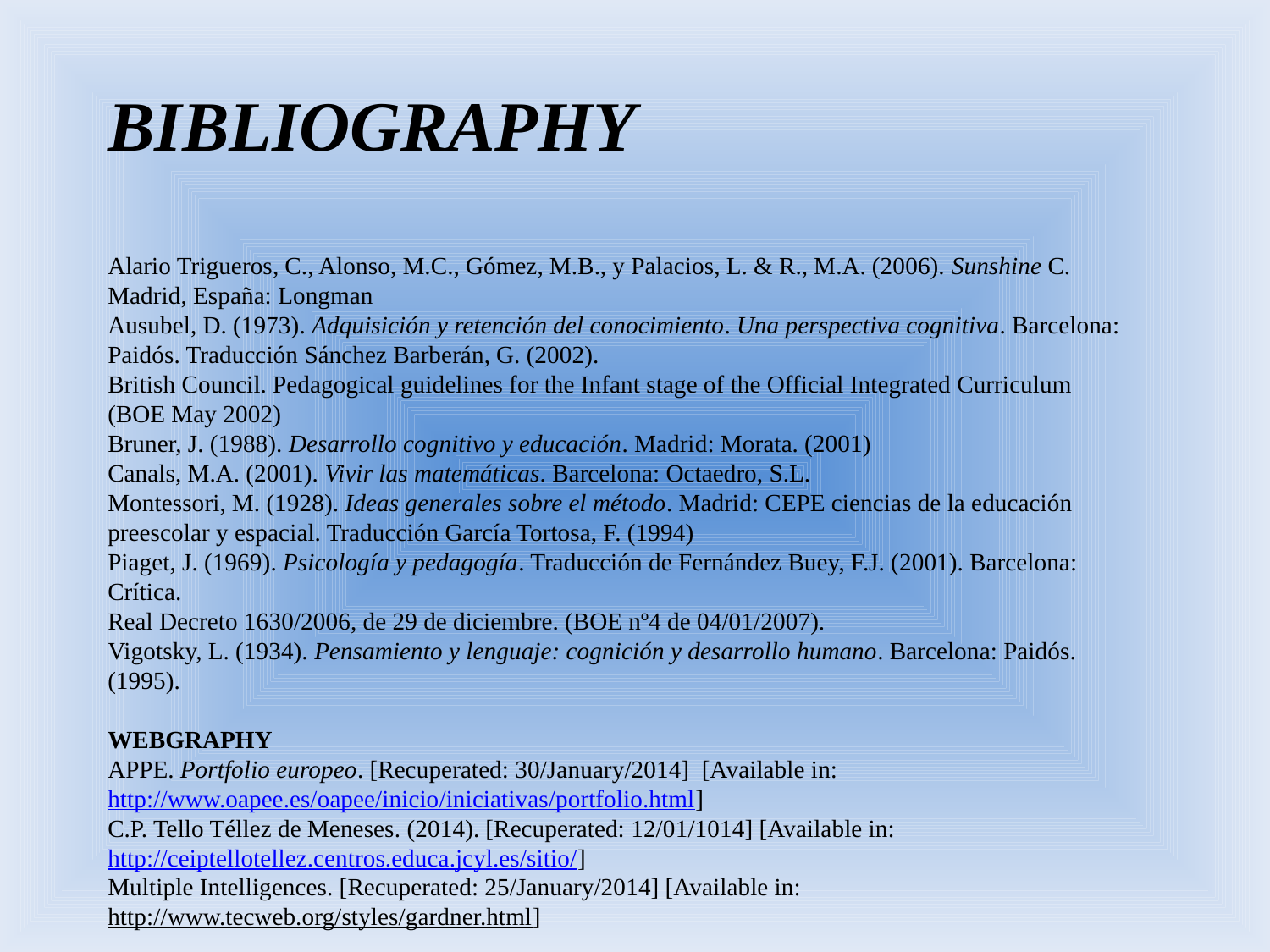

BIBLIOGRAPHY
Alario Trigueros, C., Alonso, M.C., Gómez, M.B., y Palacios, L. & R., M.A. (2006). Sunshine C. Madrid, España: Longman
Ausubel, D. (1973). Adquisición y retención del conocimiento. Una perspectiva cognitiva. Barcelona: Paidós. Traducción Sánchez Barberán, G. (2002).
British Council. Pedagogical guidelines for the Infant stage of the Official Integrated Curriculum (BOE May 2002)
Bruner, J. (1988). Desarrollo cognitivo y educación. Madrid: Morata. (2001)
Canals, M.A. (2001). Vivir las matemáticas. Barcelona: Octaedro, S.L.
Montessori, M. (1928). Ideas generales sobre el método. Madrid: CEPE ciencias de la educación preescolar y espacial. Traducción García Tortosa, F. (1994)
Piaget, J. (1969). Psicología y pedagogía. Traducción de Fernández Buey, F.J. (2001). Barcelona: Crítica.
Real Decreto 1630/2006, de 29 de diciembre. (BOE nº4 de 04/01/2007).
Vigotsky, L. (1934). Pensamiento y lenguaje: cognición y desarrollo humano. Barcelona: Paidós. (1995).
WEBGRAPHY
APPE. Portfolio europeo. [Recuperated: 30/January/2014]  [Available in: http://www.oapee.es/oapee/inicio/iniciativas/portfolio.html]
C.P. Tello Téllez de Meneses. (2014). [Recuperated: 12/01/1014] [Available in: http://ceiptellotellez.centros.educa.jcyl.es/sitio/]
Multiple Intelligences. [Recuperated: 25/January/2014] [Available in: http://www.tecweb.org/styles/gardner.html]